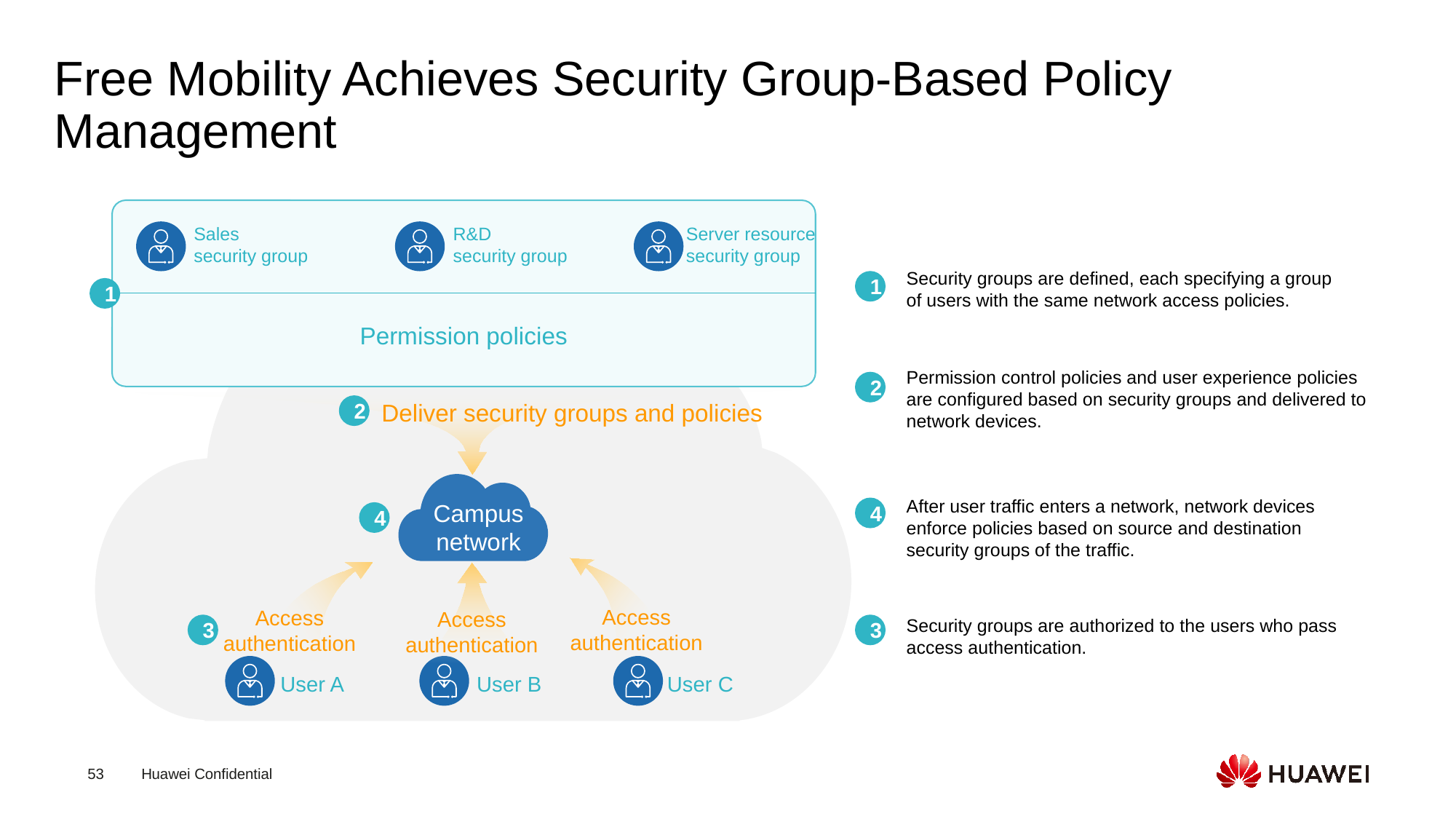

# Free Mobility Achieves Security Group-Based Policy Management

Sales
security group
R&D
security group
Server resource
security group

Security groups are defined, each specifying a group of users with the same network access policies.
1
1

Permission policies
Permission control policies and user experience policies are configured based on security groups and delivered to network devices.
2
Deliver security groups and policies
2

After user traffic enters a network, network devices enforce policies based on source and destination security groups of the traffic.
Campus network
4
4

Access authentication
Access authentication
Access authentication
Security groups are authorized to the users who pass access authentication.
3
3

User A
User B
User C